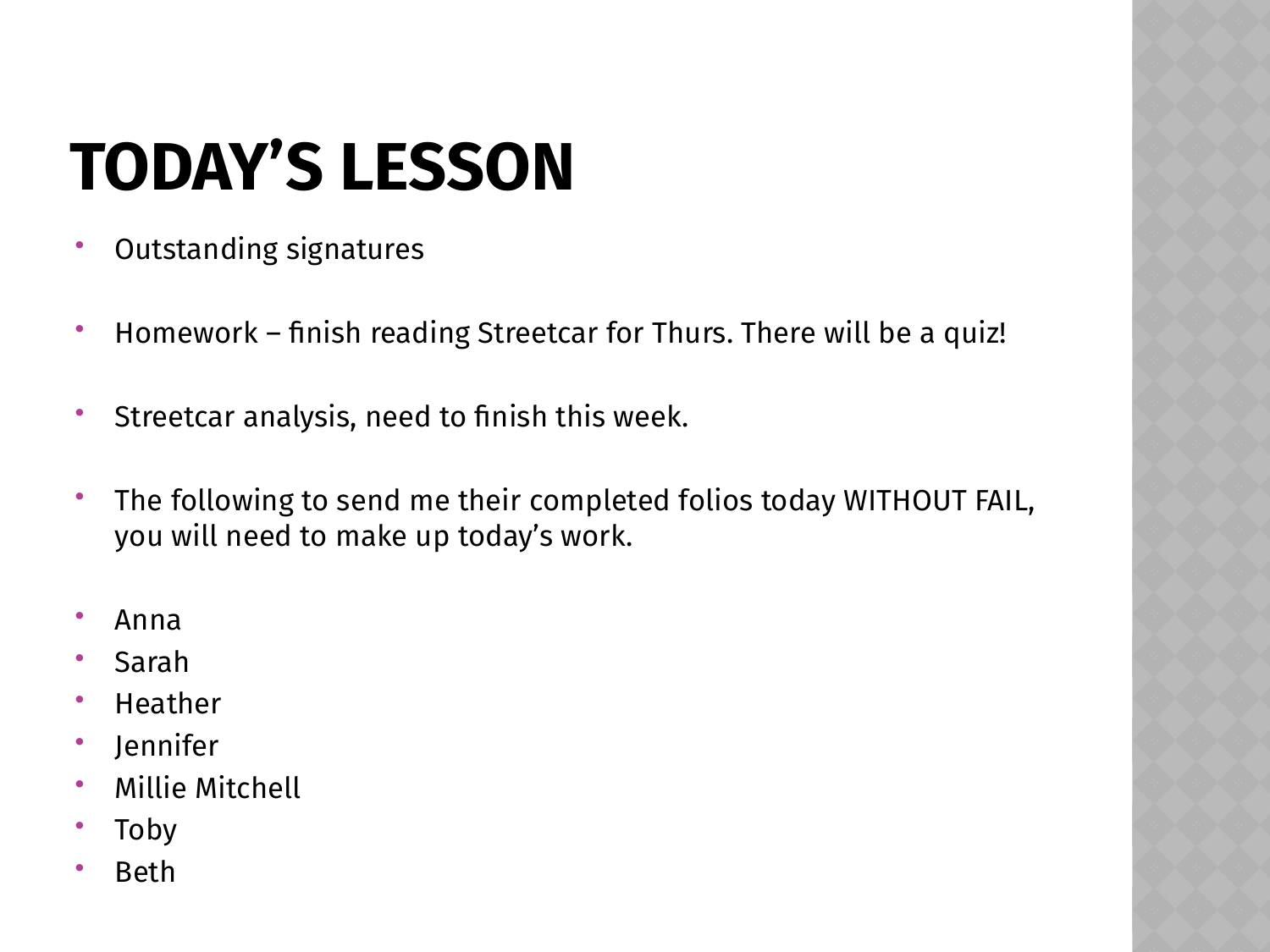

# Today’s Lesson
Outstanding signatures

Homework – finish reading Streetcar for Thurs. There will be a quiz!

Streetcar analysis, need to finish this week.

The following to send me their completed folios today WITHOUT FAIL, you will need to make up today’s work.

Anna
Sarah
Heather
Jennifer
Millie Mitchell
Toby
Beth